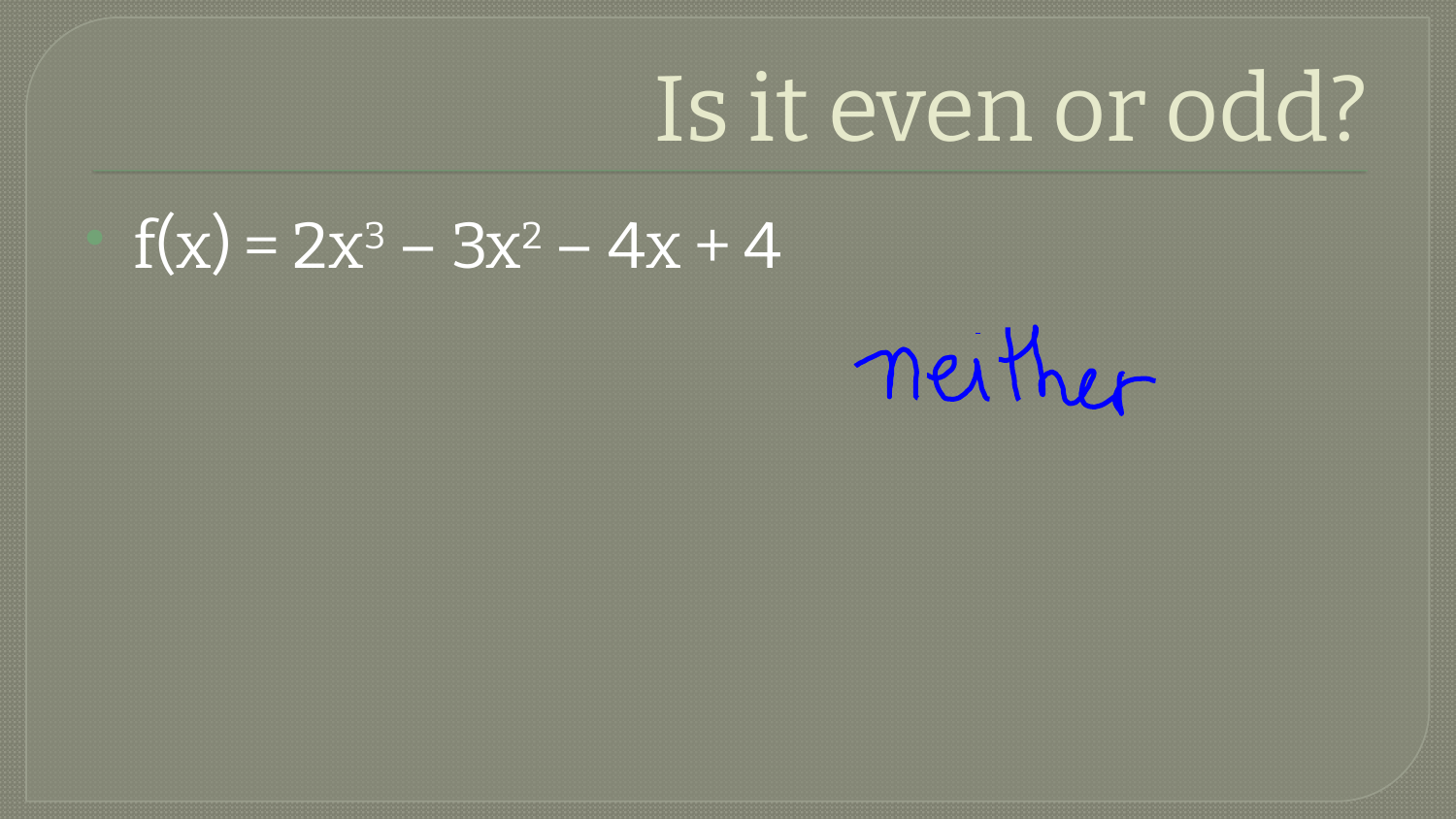

# Is it even or odd?
f(x) = 2x3 – 3x2 – 4x + 4